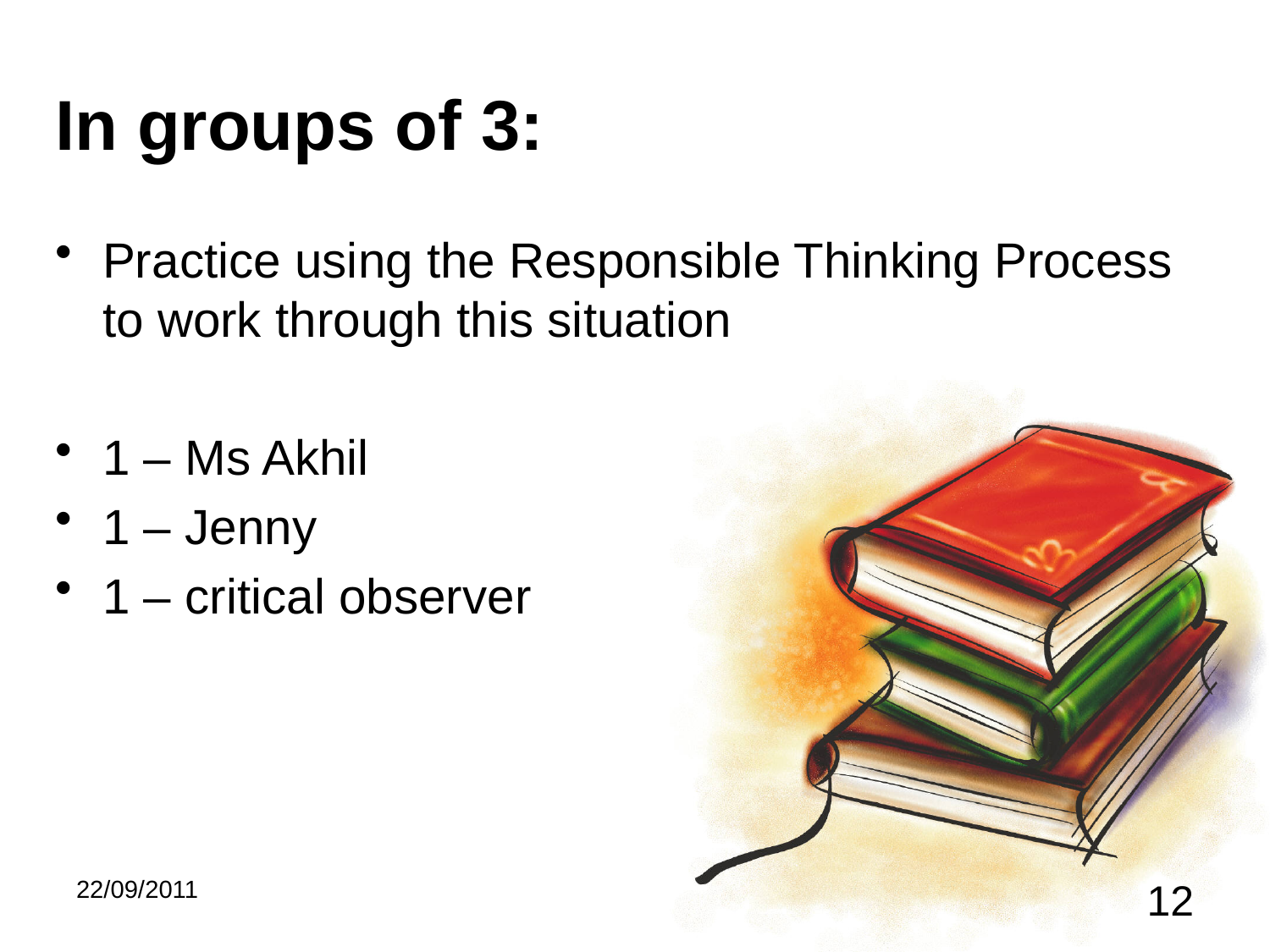

# In groups of 3:
Practice using the Responsible Thinking Process to work through this situation

1 – Ms Akhil
1 – Jenny
1 – critical observer
22/09/2011
12